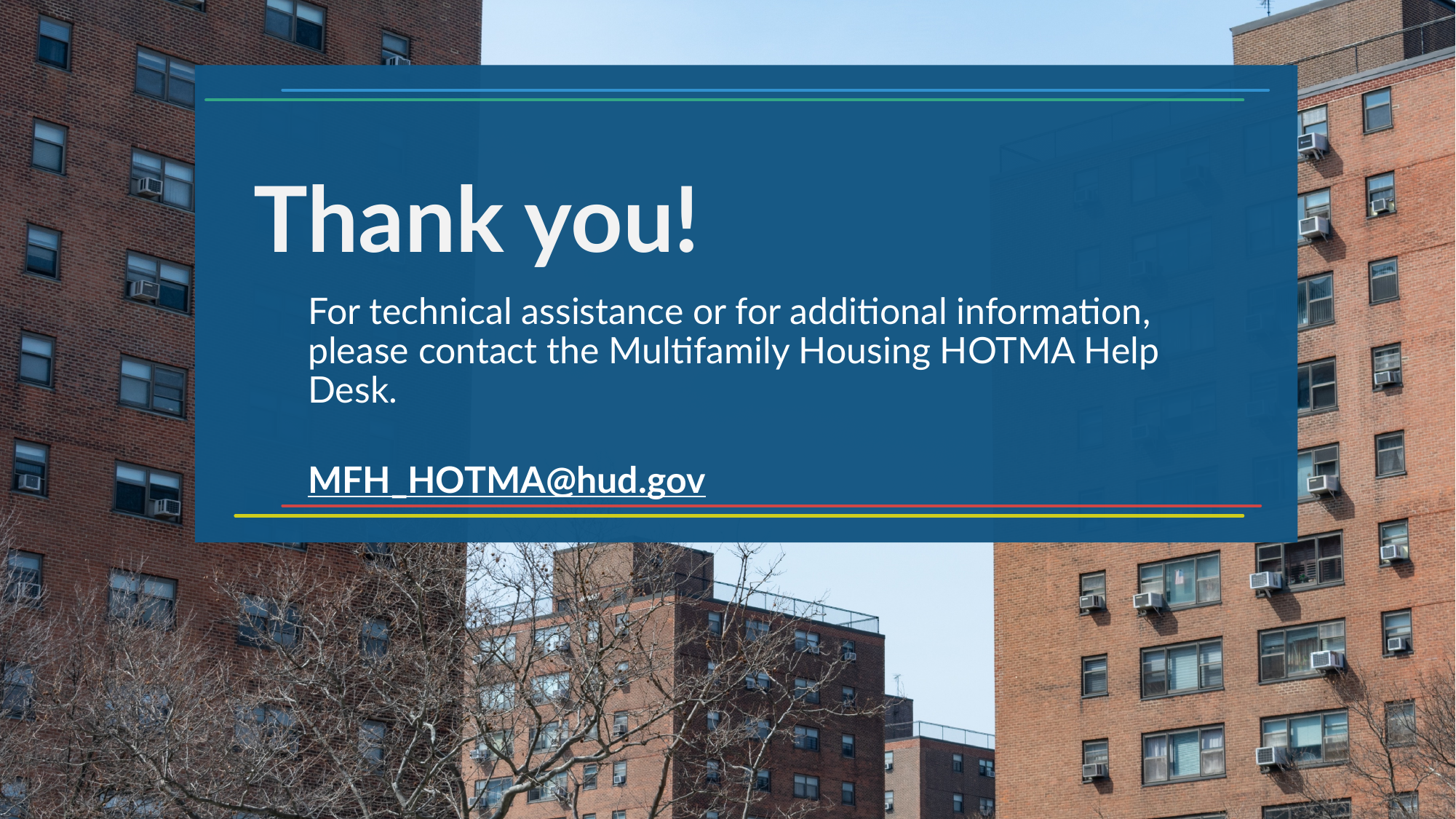

# Thank you!
For technical assistance or for additional information, please contact the Multifamily Housing HOTMA Help Desk.
MFH_HOTMA@hud.gov